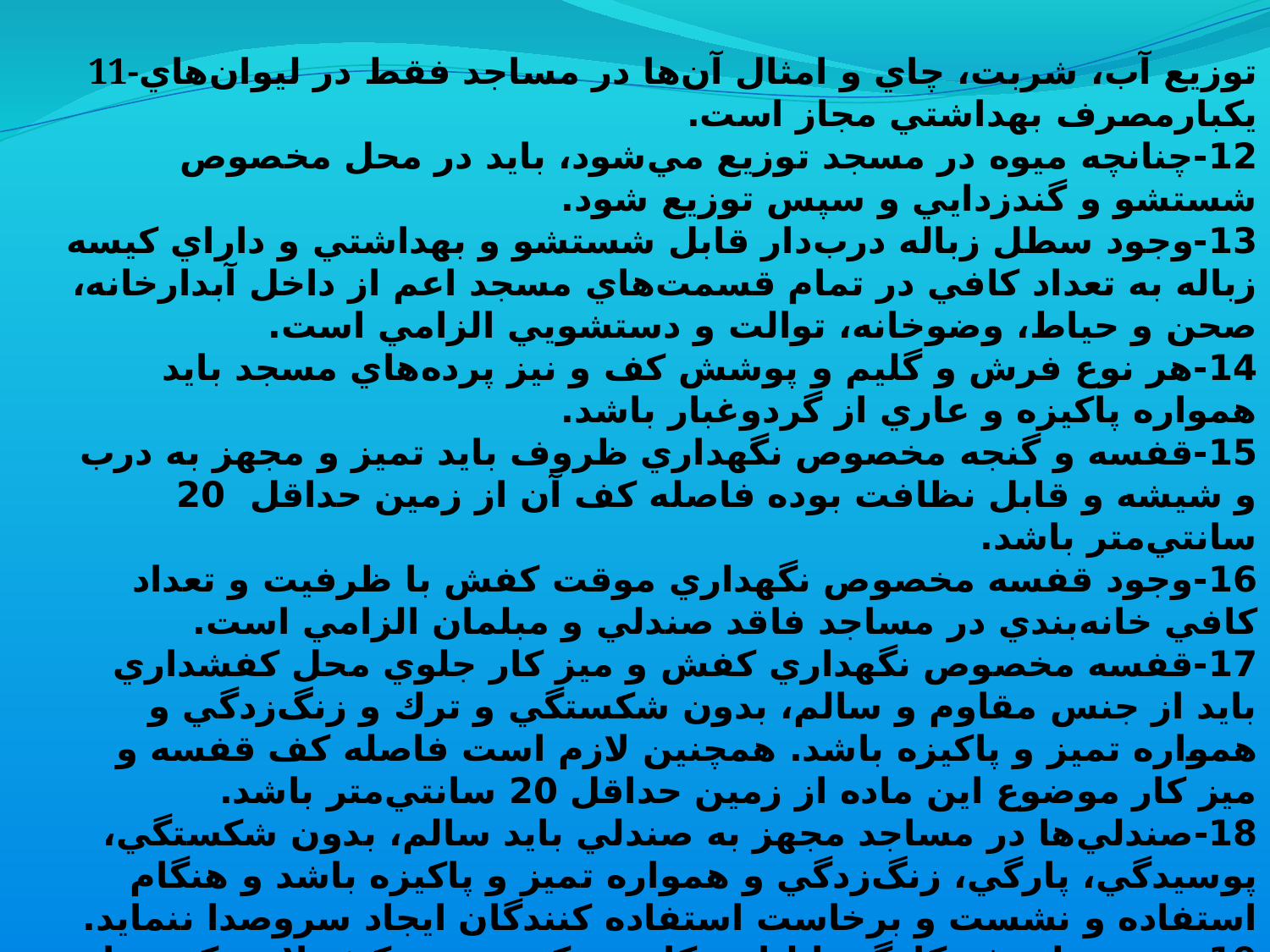

11-توزيع آب، شربت، چاي و امثال آن‌ها در مساجد فقط در ليوان‌هاي يكبارمصرف بهداشتي مجاز است.
12-چنانچه ميوه در مسجد توزيع مي‌شود، بايد در محل مخصوص شستشو و گندزدايي و سپس توزيع شود.
13-وجود سطل زباله درب‌دار قابل شستشو و بهداشتي و داراي كيسه زباله به تعداد كافي در تمام قسمت‌هاي مسجد اعم از داخل آبدارخانه، صحن و حياط، وضوخانه، توالت و دستشويي الزامي است.
14-هر نوع فرش و گليم و پوشش كف و نيز پرده‌هاي مسجد بايد همواره پاكيزه و عاري از گردوغبار باشد.
15-قفسه و گنجه مخصوص نگهداري ظروف بايد تميز و مجهز به درب و شيشه و قابل نظافت بوده فاصله كف آن از زمين حداقل  20 سانتي‌متر باشد.
16-وجود قفسه مخصوص نگهداري موقت كفش با ظرفيت و تعداد كافي خانه‌بندي در مساجد فاقد صندلي و مبلمان الزامي است.
17-قفسه مخصوص نگهداري كفش و ميز كار جلوي محل كفشداري بايد از جنس مقاوم و سالم، بدون شكستگي و ترك و زنگ‌زدگي و همواره تميز و پاكيزه باشد. همچنين لازم است فاصله كف قفسه و ميز كار موضوع اين ماده از زمين حداقل 20 سانتي‌متر باشد.
18-صندلي‌ها در مساجد مجهز به صندلي بايد سالم، بدون شكستگي، پوسيدگي، پارگي، زنگ‌زدگي و همواره تميز و پاكيزه باشد و هنگام استفاده و نشست و برخاست استفاده كنندگان ايجاد سروصدا ننمايد.
19-حضور يك نفر كارگر با لباس كار و چكمه و دستكش لاستيكي براي استقرار مستمر و نظافت محوطه وضوخانه و توالت و دستشويي ضروري است.
20-حضور تعداد كافي كارگر كفشدار به تناسب تعداد مراجعين به مسجد الزامي است.